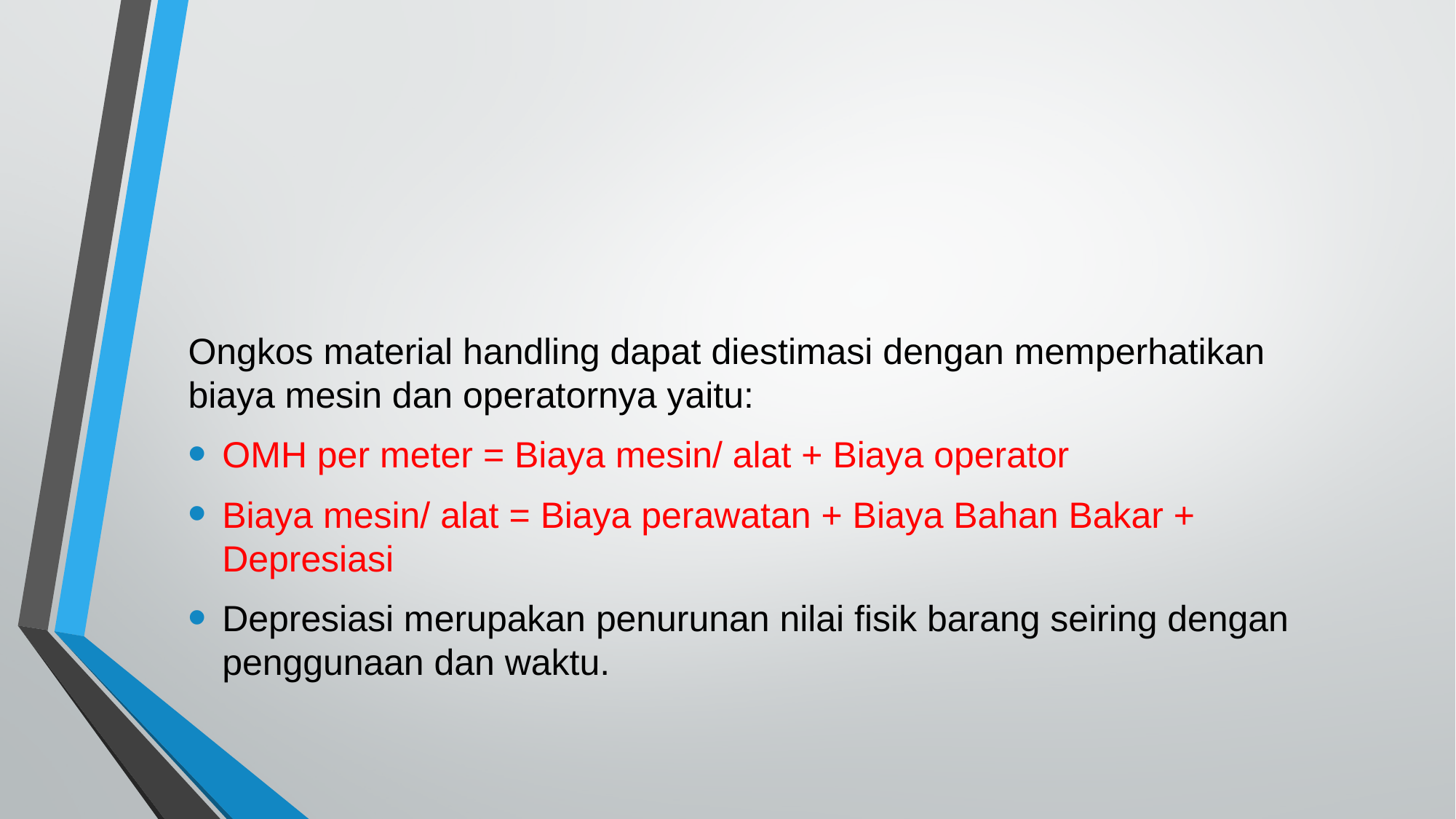

#
Ongkos material handling dapat diestimasi dengan memperhatikan biaya mesin dan operatornya yaitu:
OMH per meter = Biaya mesin/ alat + Biaya operator
Biaya mesin/ alat = Biaya perawatan + Biaya Bahan Bakar + Depresiasi
Depresiasi merupakan penurunan nilai fisik barang seiring dengan penggunaan dan waktu.